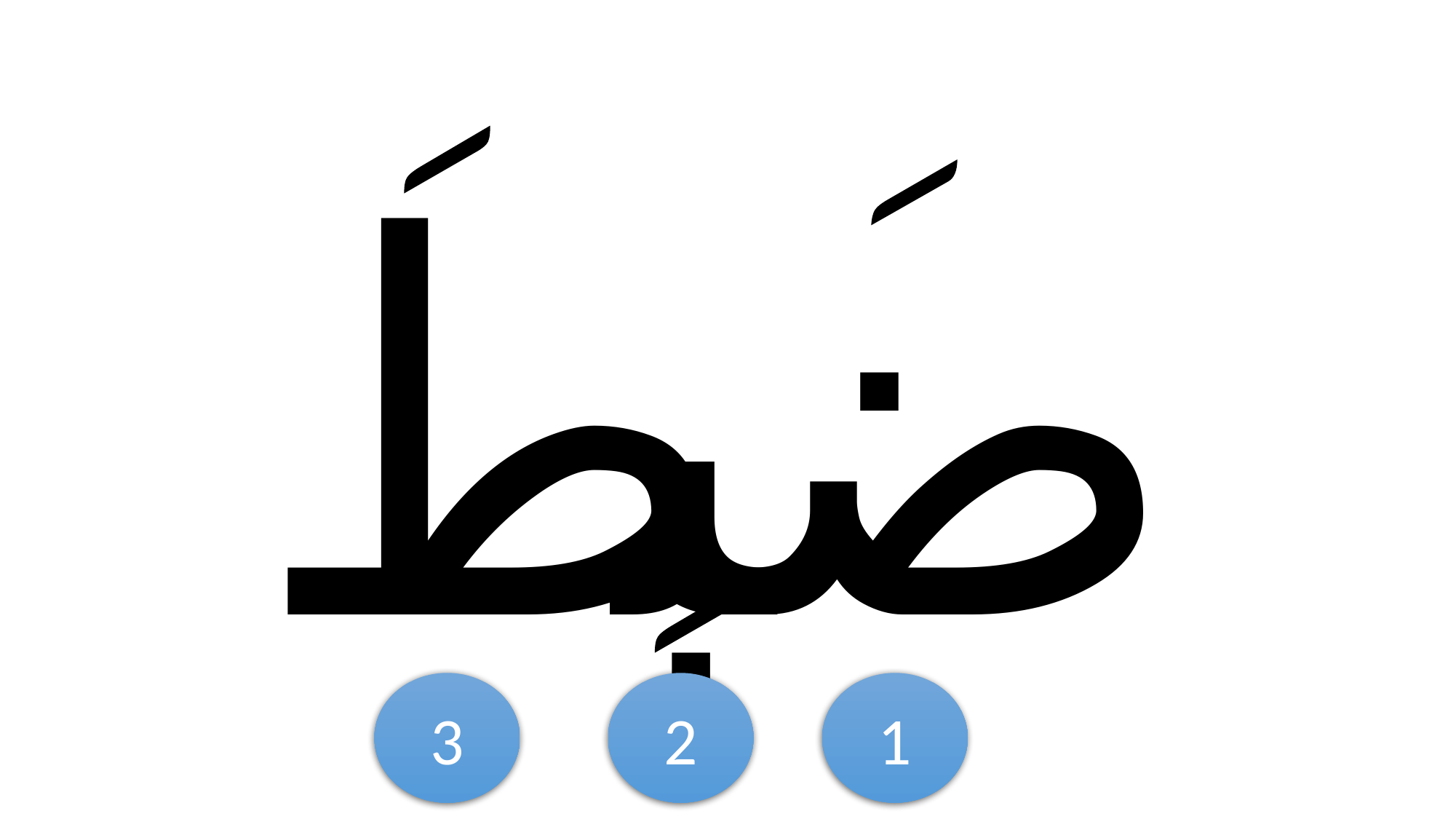

ضُبِطَ
ﻂ
ﺒ
ﺿ

3
2
1